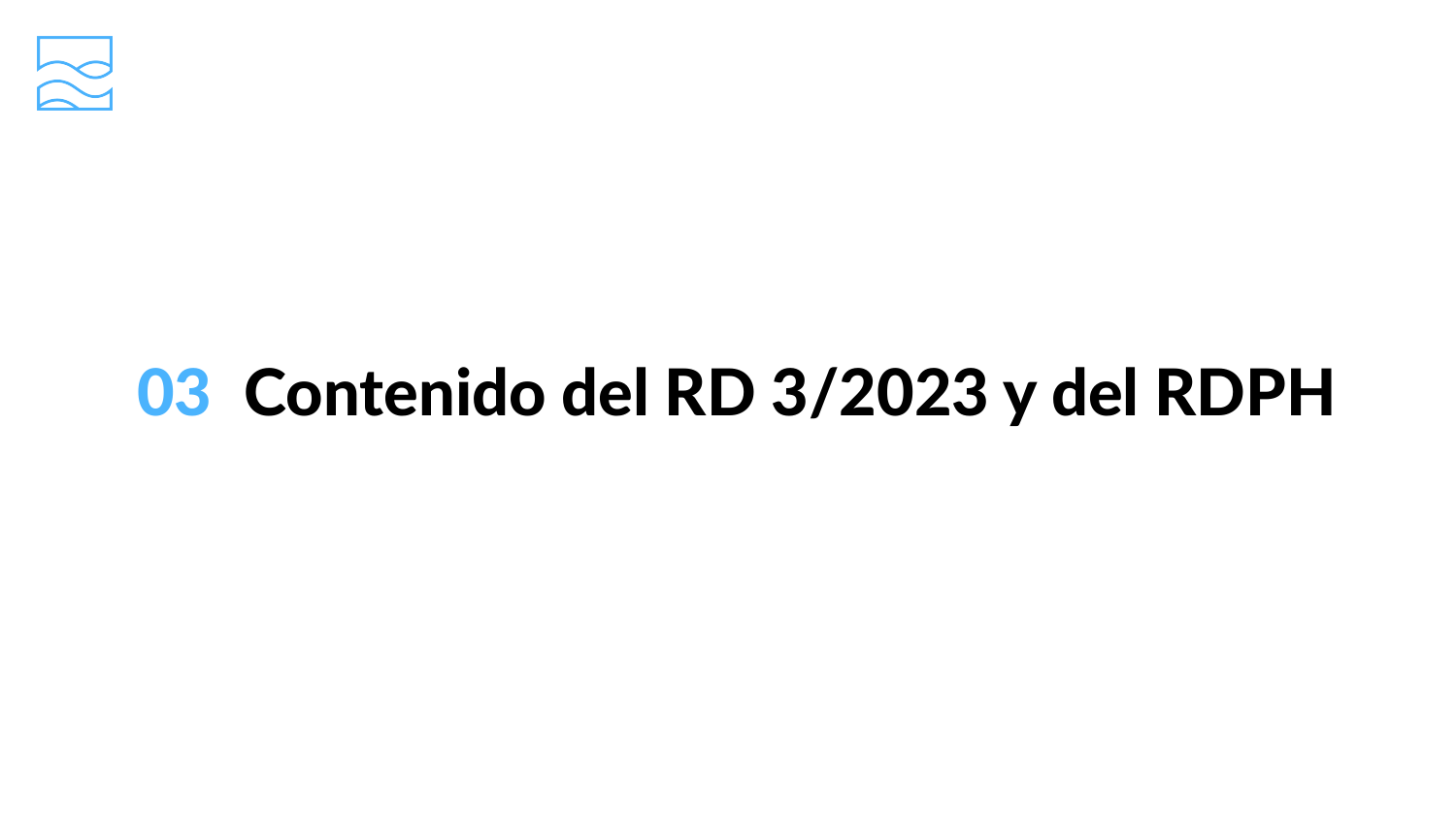

Contenido del RD 3/2023 y del RDPH
03